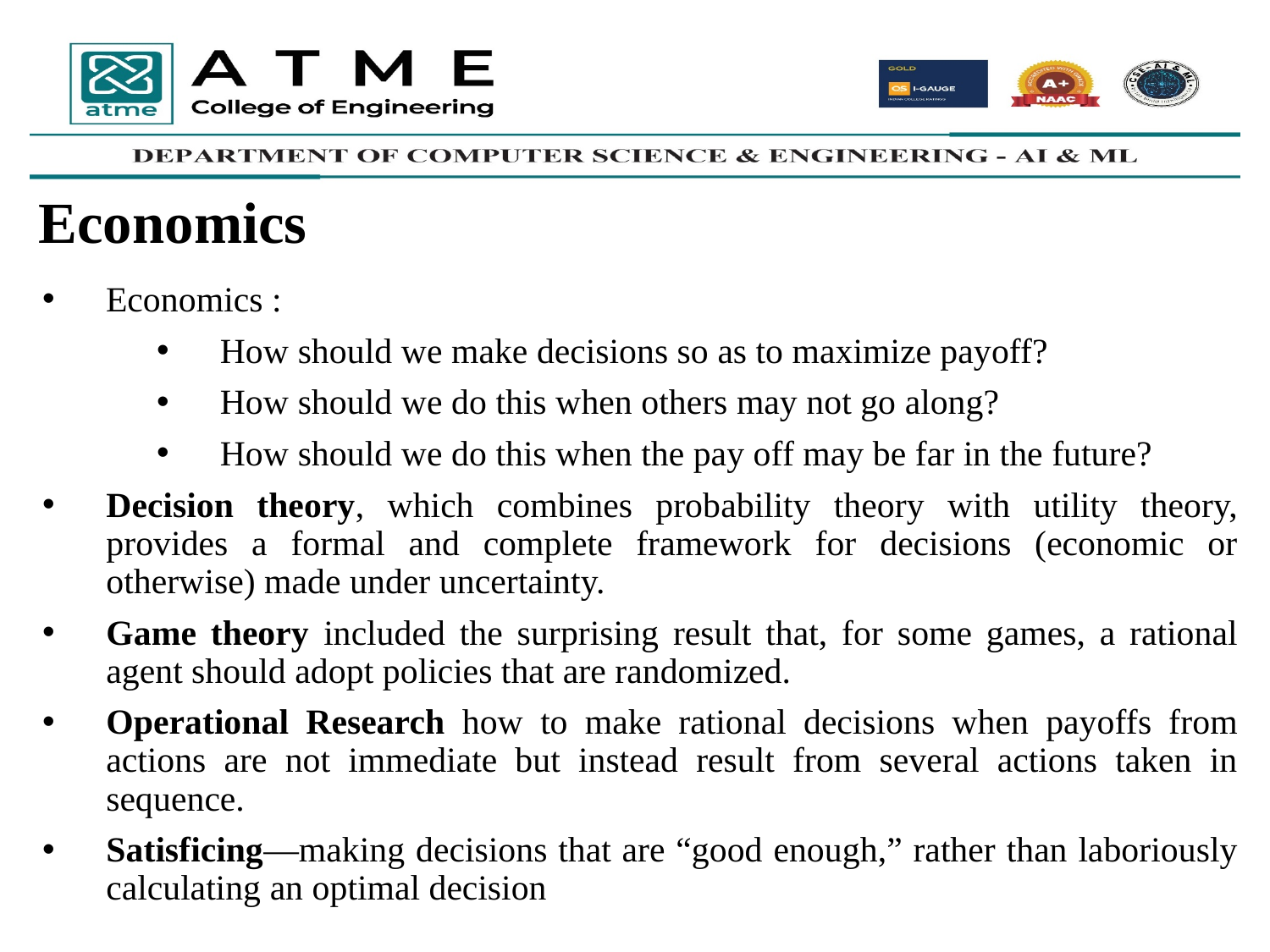

# Economics
Economics :
How should we make decisions so as to maximize payoff?
How should we do this when others may not go along?
How should we do this when the pay off may be far in the future?
Decision theory, which combines probability theory with utility theory, provides a formal and complete framework for decisions (economic or otherwise) made under uncertainty.
Game theory included the surprising result that, for some games, a rational agent should adopt policies that are randomized.
Operational Research how to make rational decisions when payoffs from actions are not immediate but instead result from several actions taken in sequence.
Satisficing—making decisions that are “good enough,” rather than laboriously calculating an optimal decision